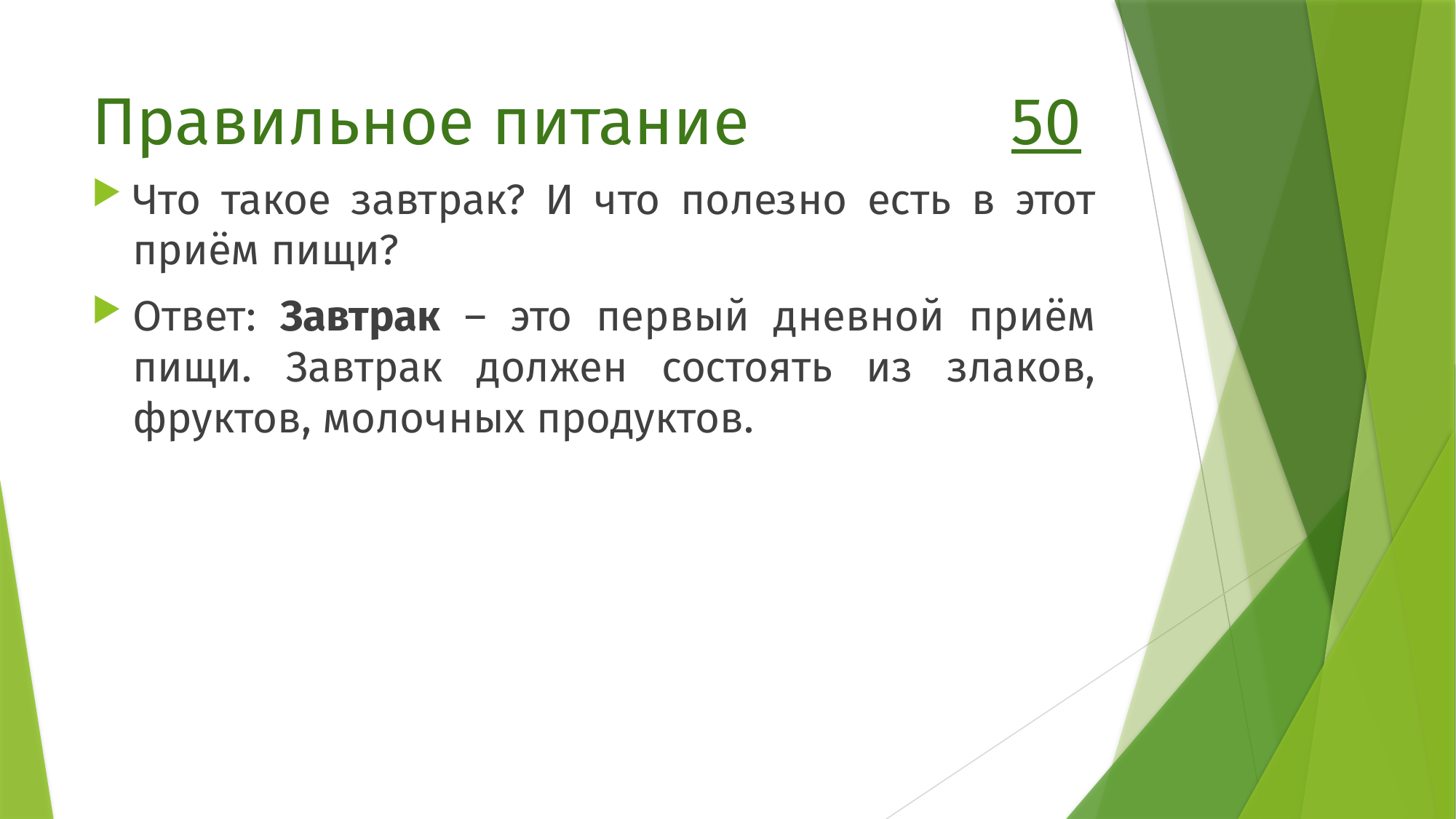

# Правильное питание               50
Что такое завтрак? И что полезно есть в этот приём пищи?
Ответ: Завтрак – это первый дневной приём пищи. Завтрак должен состоять из злаков, фруктов, молочных продуктов.